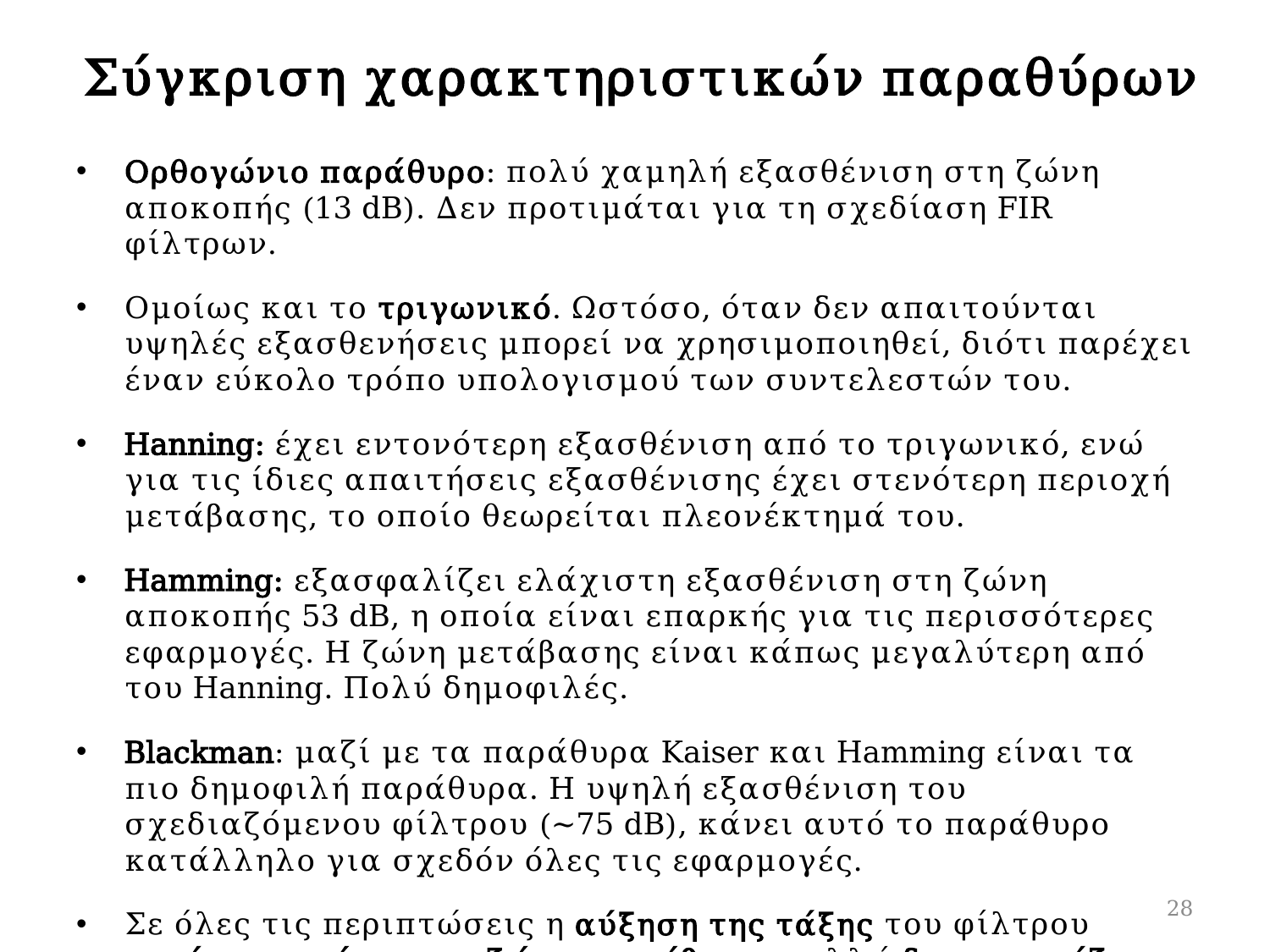

# Σύγκριση χαρακτηριστικών παραθύρων
Ορθογώνιο παράθυρο: πολύ χαμηλή εξασθένιση στη ζώνη αποκοπής (13 dB). Δεν προτιμάται για τη σχεδίαση FIR φίλτρων.
Ομοίως και το τριγωνικό. Ωστόσο, όταν δεν απαιτούνται υψηλές εξασθενήσεις μπορεί να χρησιμοποιηθεί, διότι παρέχει έναν εύκολο τρόπο υπολογισμού των συντελεστών του.
Hanning: έχει εντονότερη εξασθένιση από το τριγωνικό, ενώ για τις ίδιες απαιτήσεις εξασθένισης έχει στενότερη περιοχή μετάβασης, το οποίο θεωρείται πλεονέκτημά του.
Hamming: εξασφαλίζει ελάχιστη εξασθένιση στη ζώνη αποκοπής 53 dB, η οποία είναι επαρκής για τις περισσότερες εφαρμογές. Η ζώνη μετάβασης είναι κάπως μεγαλύτερη από του Hanning. Πολύ δημοφιλές.
Blackman: μαζί με τα παράθυρα Kaiser και Hamming είναι τα πιο δημοφιλή παράθυρα. Η υψηλή εξασθένιση του σχεδιαζόμενου φίλτρου (~75 dB), κάνει αυτό το παράθυρο κατάλληλο για σχεδόν όλες τις εφαρμογές.
Σε όλες τις περιπτώσεις η αύξηση της τάξης του φίλτρου μειώνει το εύρος της ζώνης μετάβασης, αλλά δεν επηρεάζει την εξασθένιση στη ζώνη αποκοπής.
28